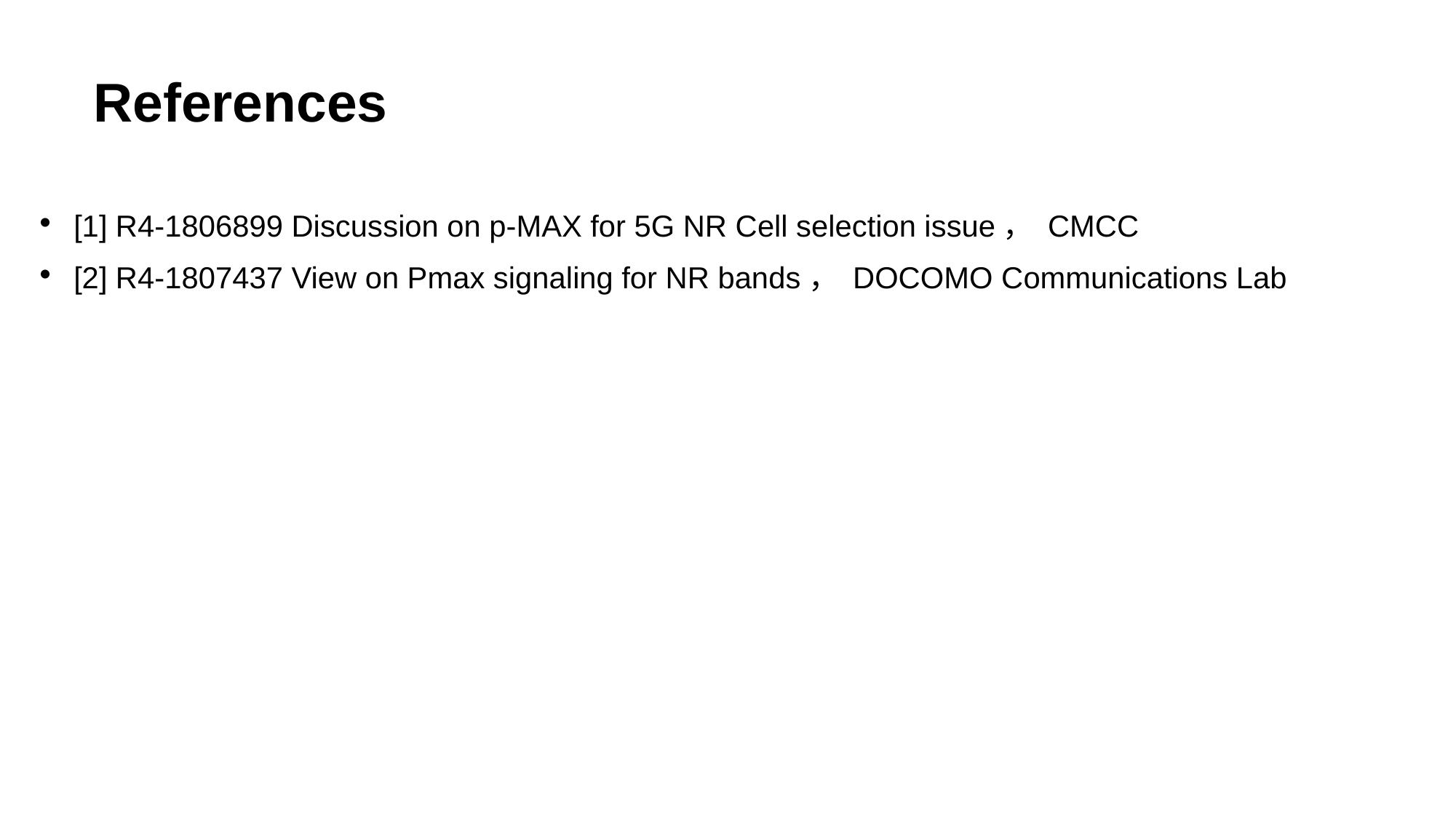

References
 [1] R4-1806899 Discussion on p-MAX for 5G NR Cell selection issue， CMCC
 [2] R4-1807437 View on Pmax signaling for NR bands， DOCOMO Communications Lab